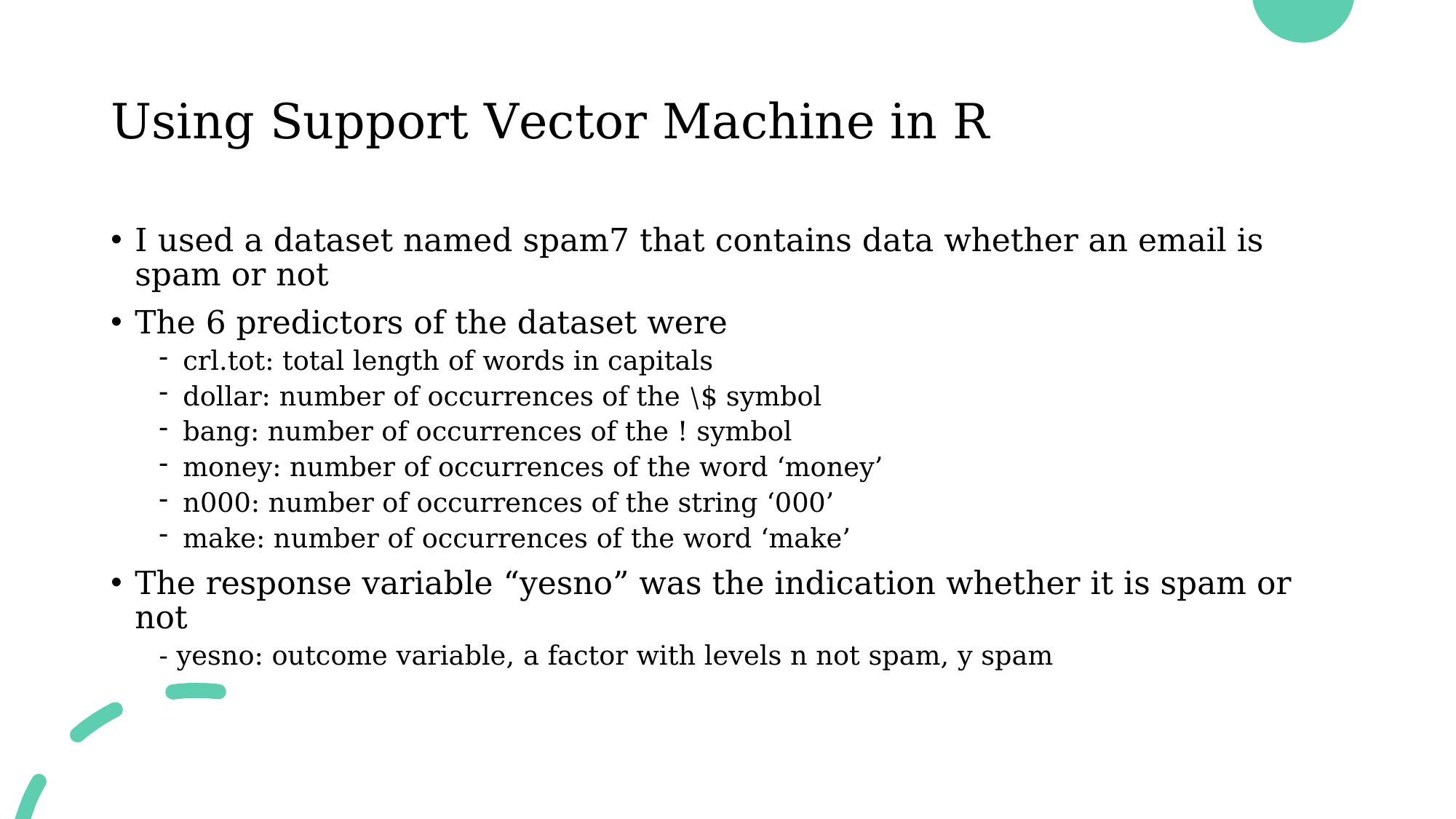

# Using Support Vector Machine in R
I used a dataset named spam7 that contains data whether an email is spam or not
The 6 predictors of the dataset were
crl.tot: total length of words in capitals
dollar: number of occurrences of the \$ symbol
bang: number of occurrences of the ! symbol
money: number of occurrences of the word ‘money’
n000: number of occurrences of the string ‘000’
make: number of occurrences of the word ‘make’
The response variable “yesno” was the indication whether it is spam or not
- yesno: outcome variable, a factor with levels n not spam, y spam